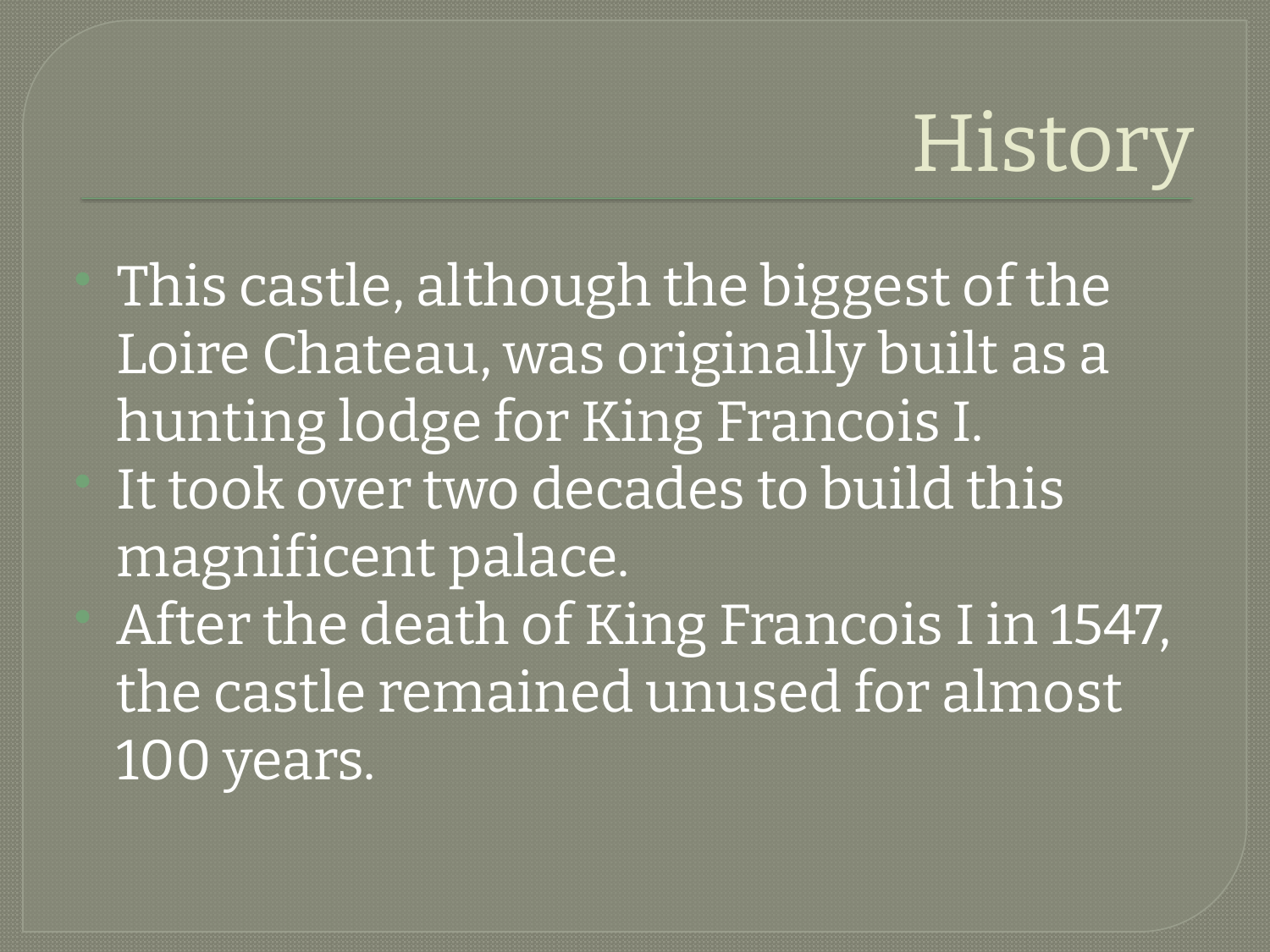

# History
This castle, although the biggest of the Loire Chateau, was originally built as a hunting lodge for King Francois I.
It took over two decades to build this magnificent palace.
After the death of King Francois I in 1547, the castle remained unused for almost 100 years.